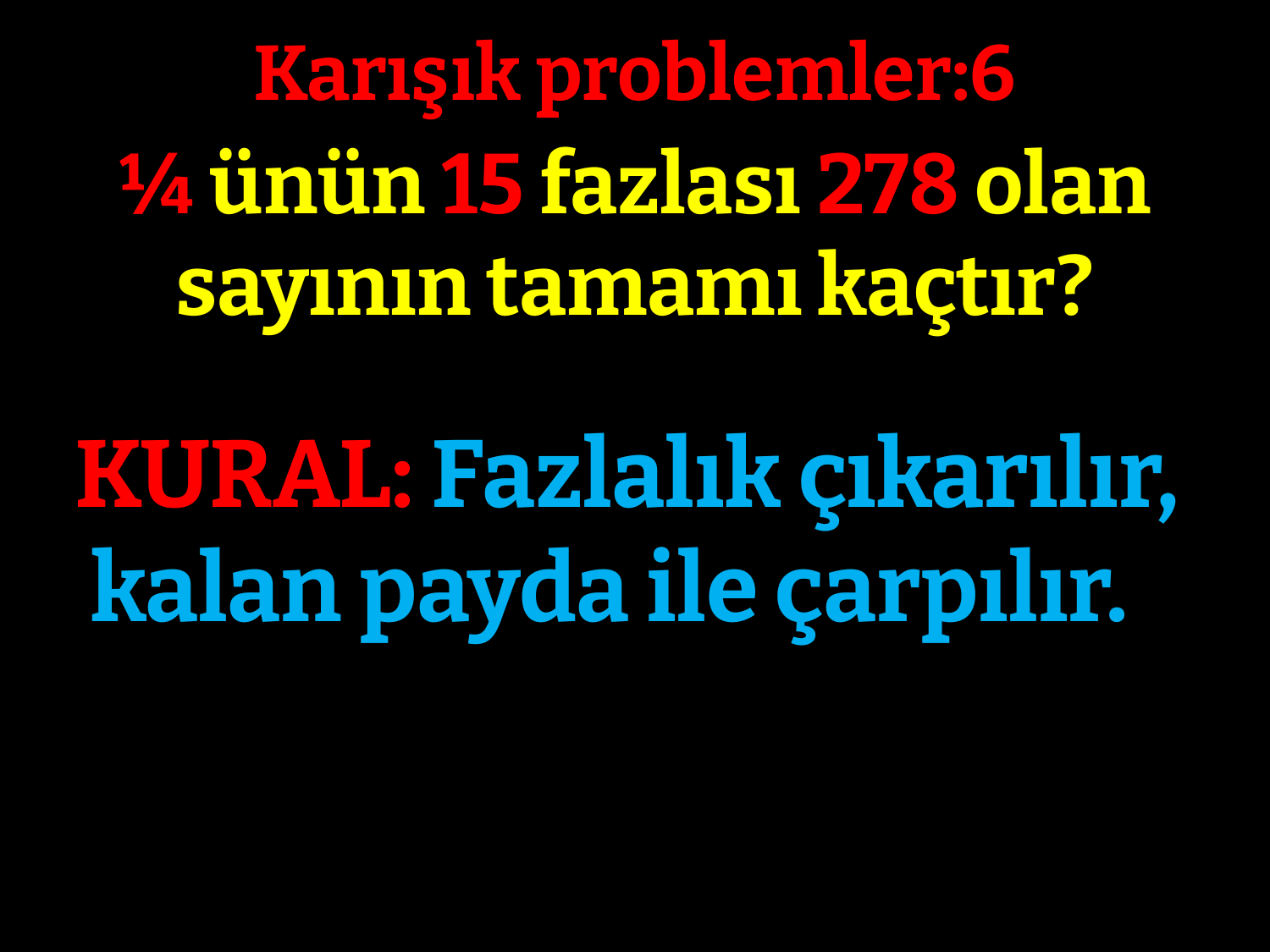

Karışık problemler:6
¼ ünün 15 fazlası 278 olan sayının tamamı kaçtır?
#
KURAL: Fazlalık çıkarılır, kalan payda ile çarpılır.